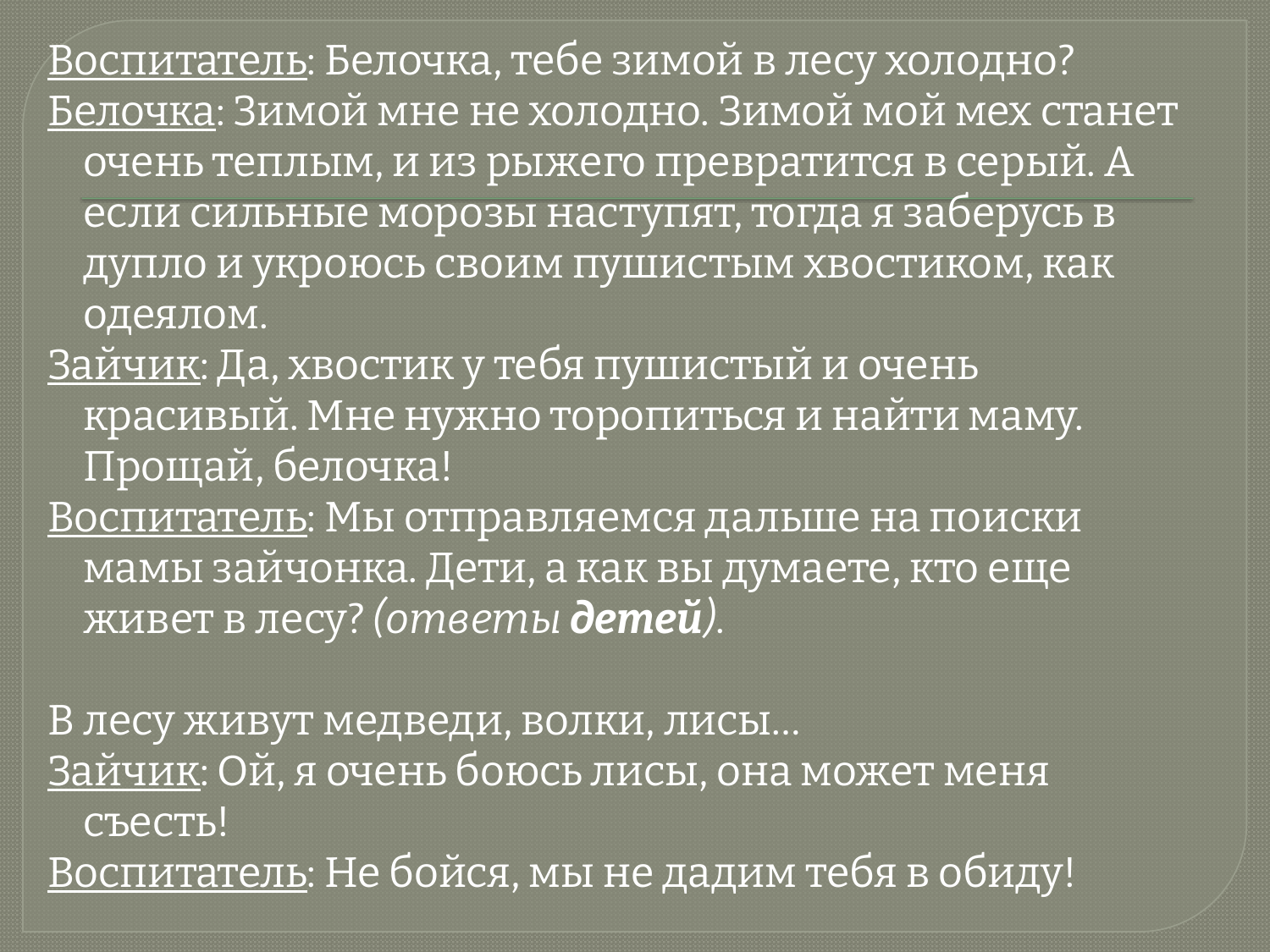

Воспитатель: Белочка, тебе зимой в лесу холодно?
Белочка: Зимой мне не холодно. Зимой мой мех станет очень теплым, и из рыжего превратится в серый. А если сильные морозы наступят, тогда я заберусь в дупло и укроюсь своим пушистым хвостиком, как одеялом.
Зайчик: Да, хвостик у тебя пушистый и очень красивый. Мне нужно торопиться и найти маму. Прощай, белочка!
Воспитатель: Мы отправляемся дальше на поиски мамы зайчонка. Дети, а как вы думаете, кто еще живет в лесу? (ответы детей).
В лесу живут медведи, волки, лисы…
Зайчик: Ой, я очень боюсь лисы, она может меня съесть!
Воспитатель: Не бойся, мы не дадим тебя в обиду!